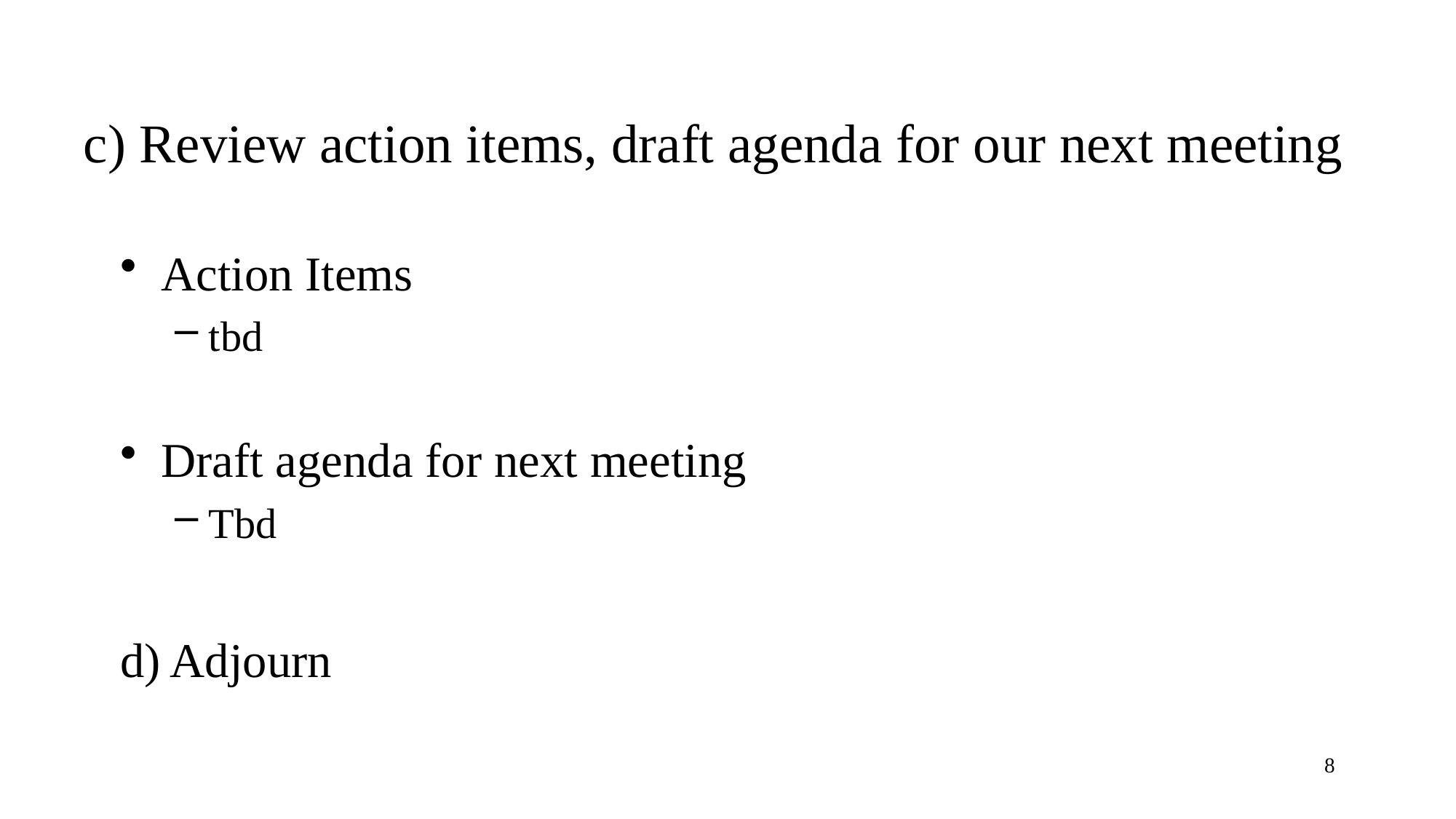

# c) Review action items, draft agenda for our next meeting
Action Items
tbd

Draft agenda for next meeting
Tbd

d) Adjourn
8